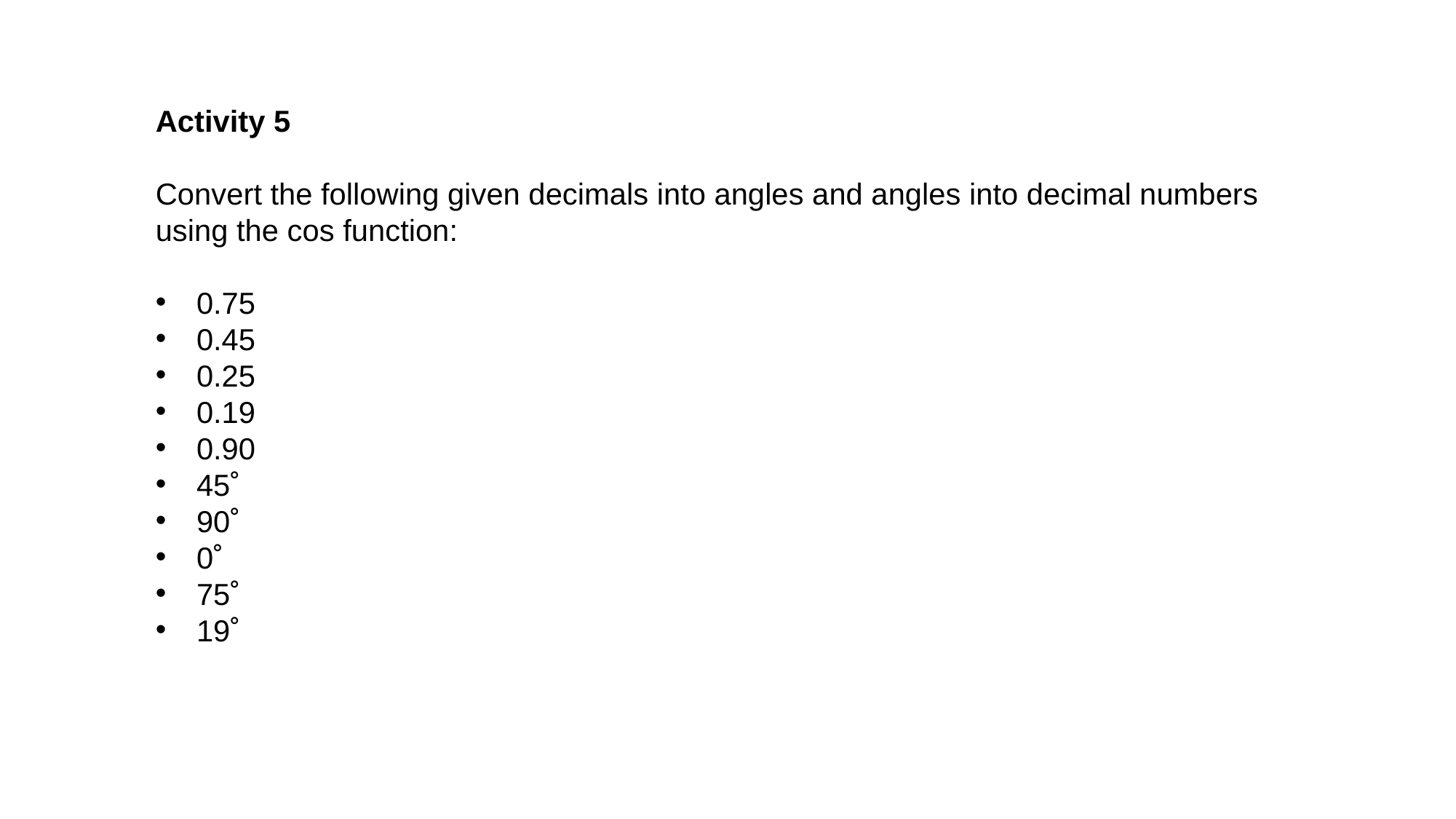

Activity 5

Convert the following given decimals into angles and angles into decimal numbers using the cos function:

0.75
0.45
0.25
0.19
0.90
45˚
90˚
0˚
75˚
19˚